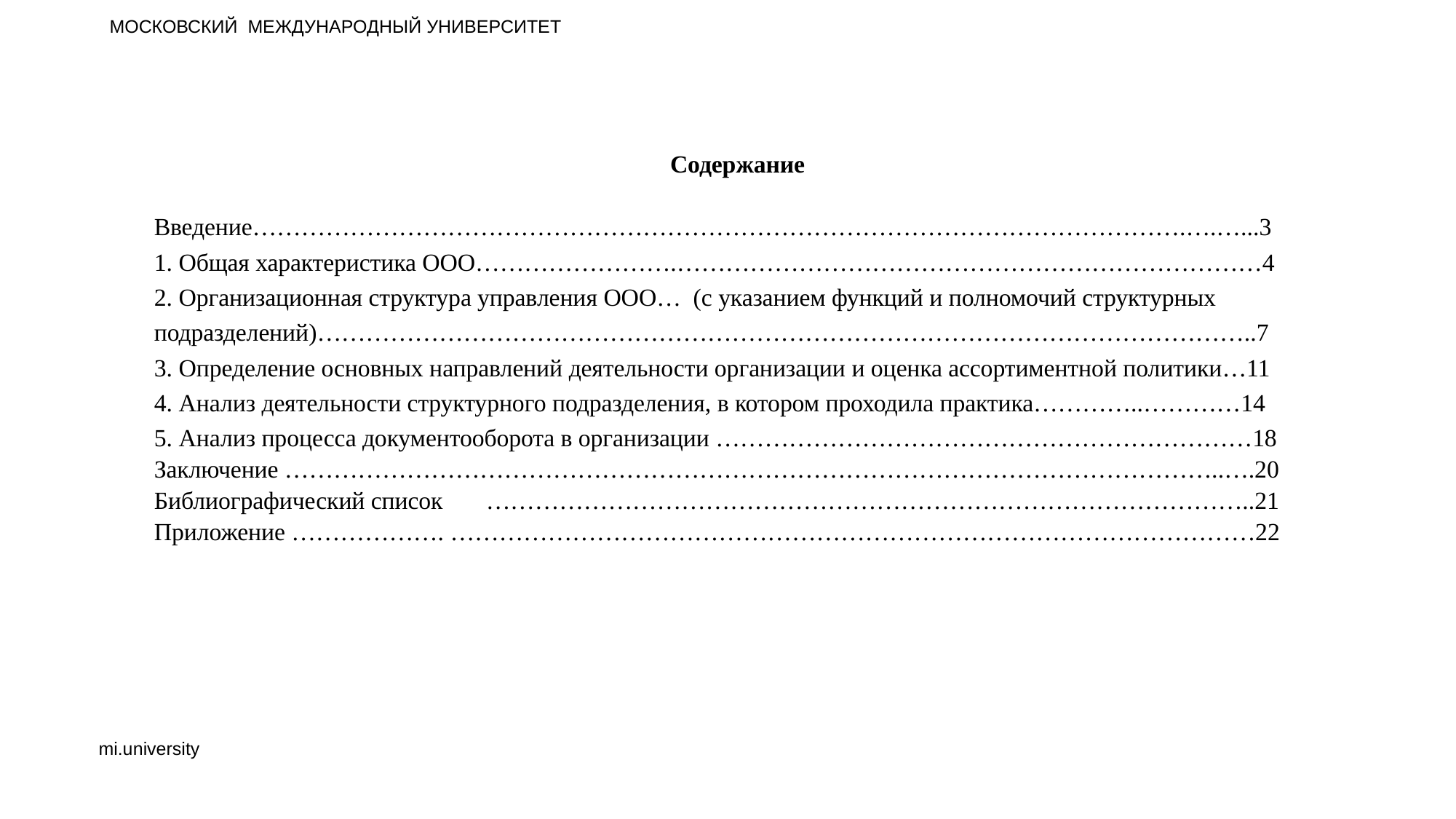

МОСКОВСКИЙ  МЕЖДУНАРОДНЫЙ УНИВЕРСИТЕТ

Содержание

Введение…………………………………………………………………………………………………….….…...3
1. Общая характеристика ООО…………………….………………………………………………………………4
2. Организационная структура управления ООО…  (с указанием функций и полномочий структурных подразделений)……………………………………………………………………………………………………..7
3. Определение основных направлений деятельности организации и оценка ассортиментной политики…11
4. Анализ деятельности структурного подразделения, в котором проходила практика…………..…………14
5. Анализ процесса документооборота в организации …………………………………………………………18
Заключение ……………………………………………………………………………………………………..….20
Библиографический список       …………………………………………………………………………………..21
Приложение ………………. ………………………………………………………………………………………22

mi.university